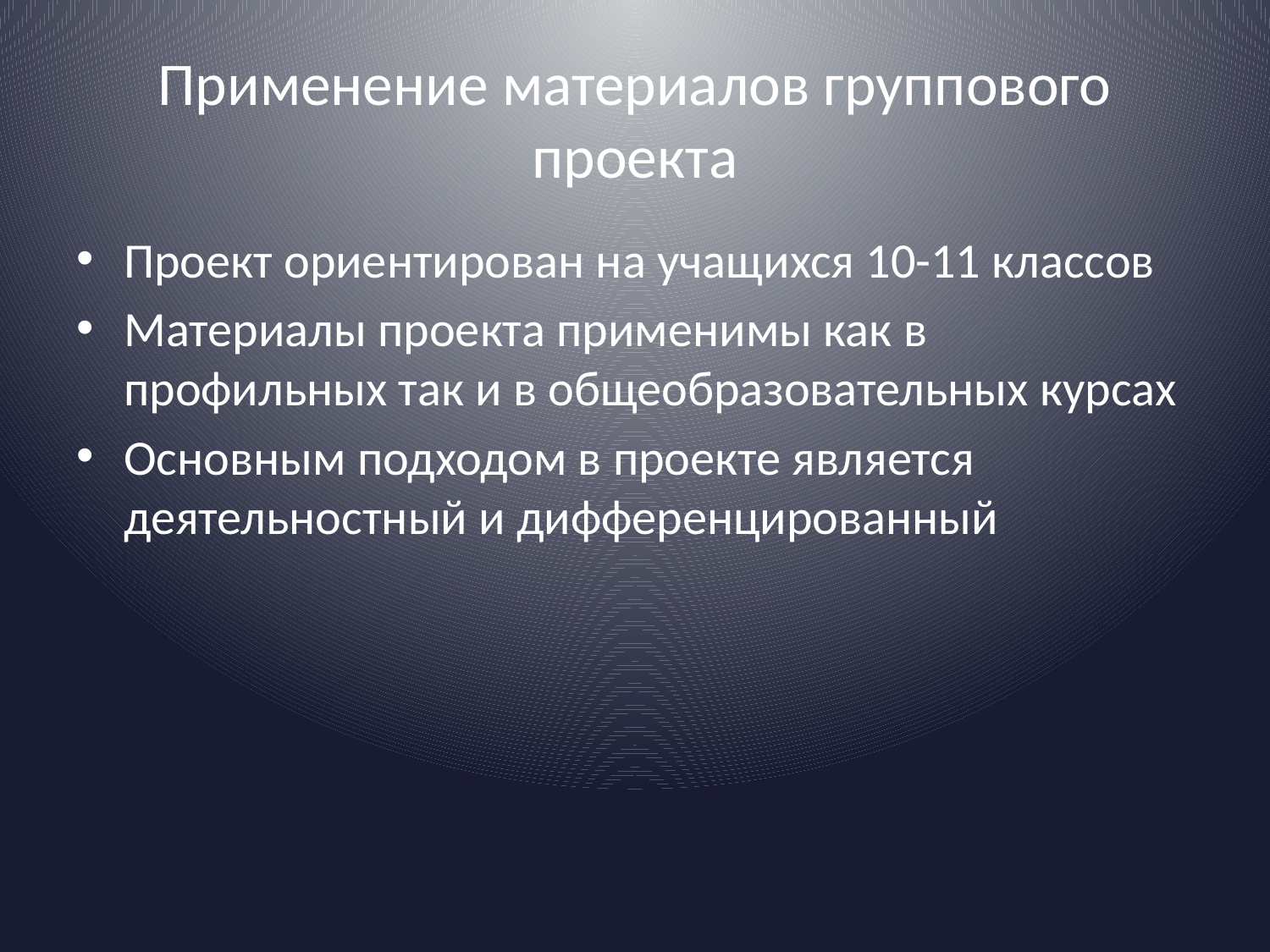

# Применение материалов группового проекта
Проект ориентирован на учащихся 10-11 классов
Материалы проекта применимы как в профильных так и в общеобразовательных курсах
Основным подходом в проекте является деятельностный и дифференцированный